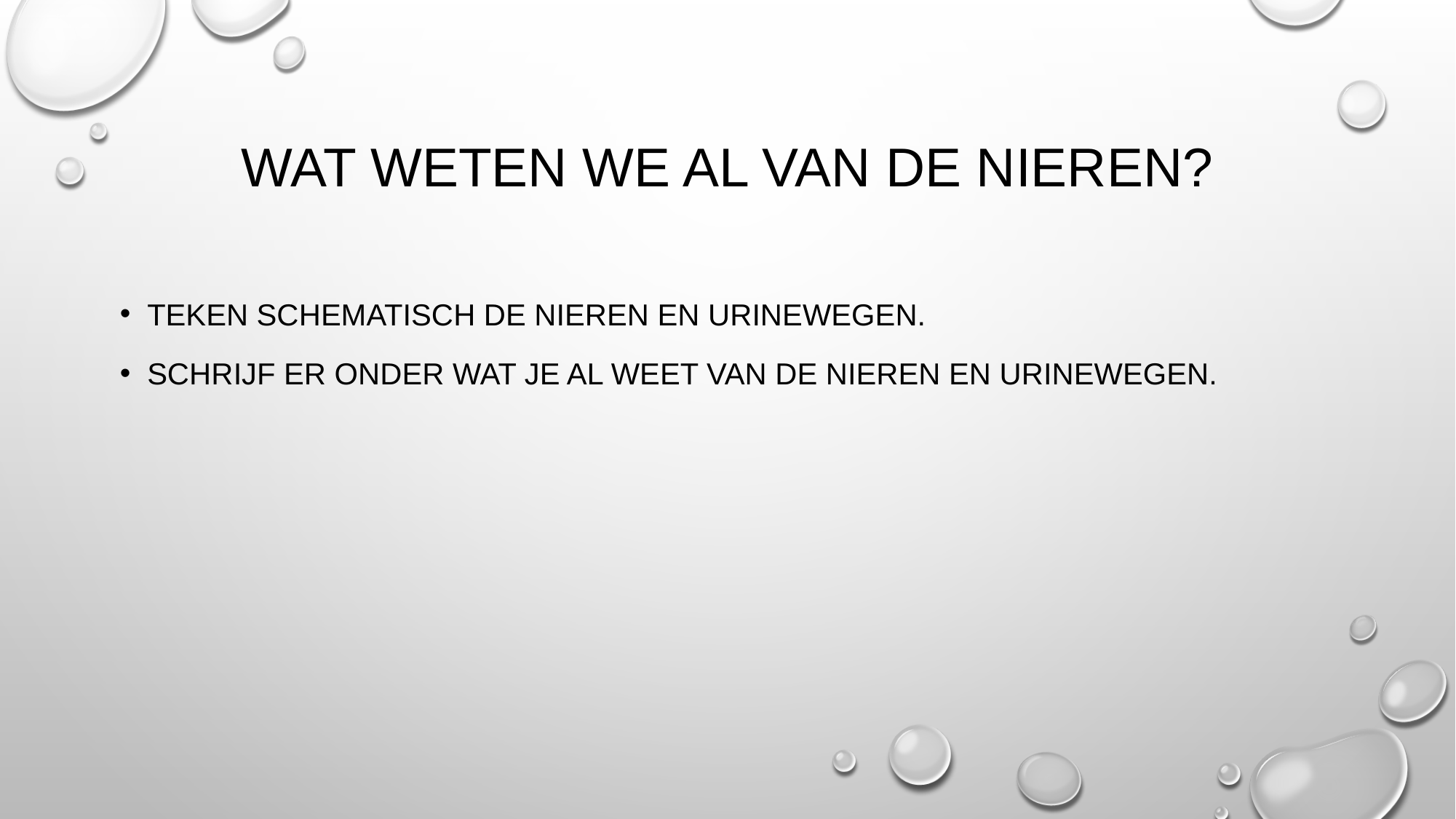

# Wat weten we al van de nieren?
Teken schematisch de nieren en urinewegen.
Schrijf er onder wat je al weet van de nieren en urinewegen.